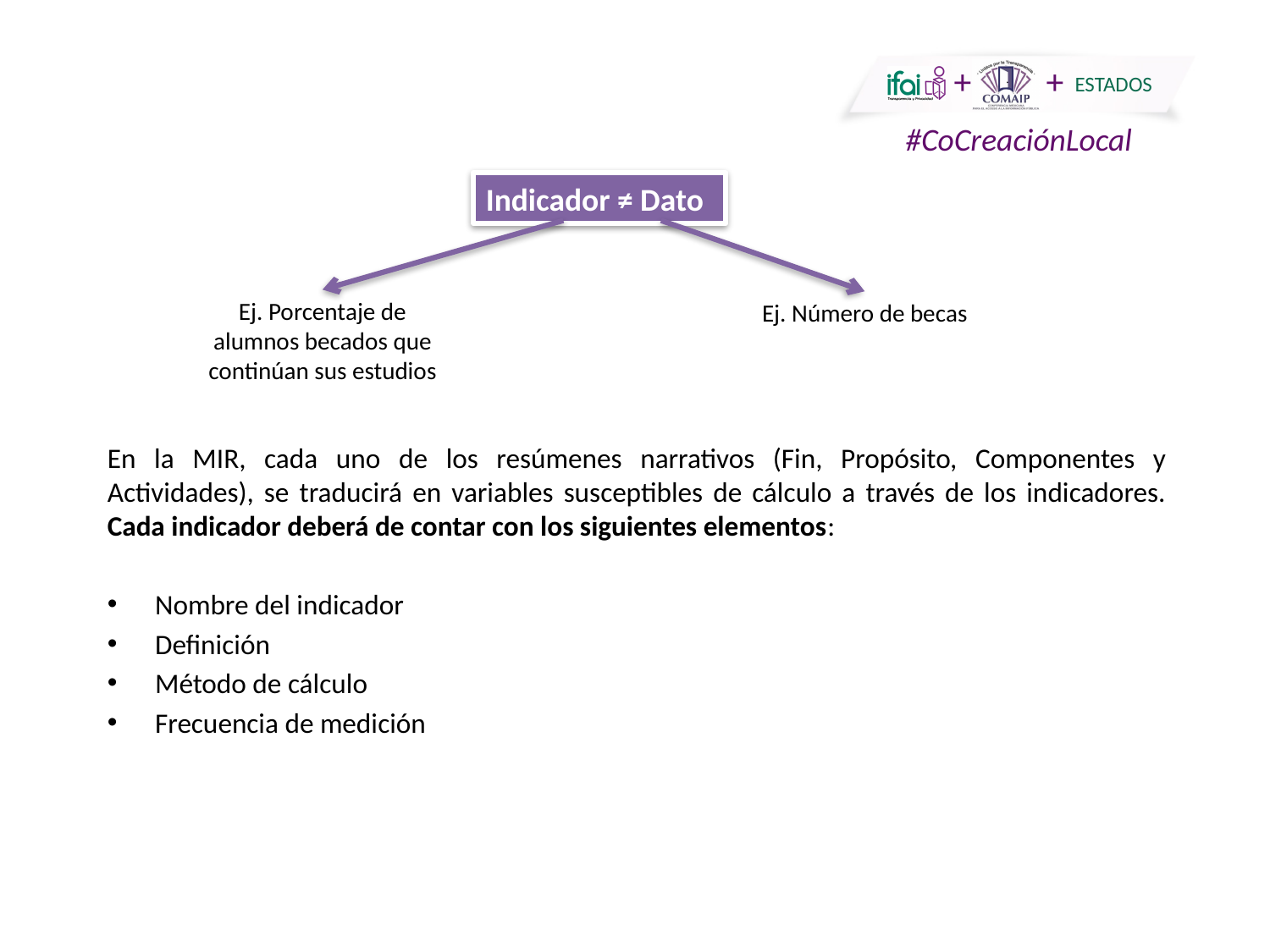

Indicador ≠ Dato
Ej. Porcentaje de alumnos becados que continúan sus estudios
Ej. Número de becas
En la MIR, cada uno de los resúmenes narrativos (Fin, Propósito, Componentes y Actividades), se traducirá en variables susceptibles de cálculo a través de los indicadores. Cada indicador deberá de contar con los siguientes elementos:

Nombre del indicador
Definición
Método de cálculo
Frecuencia de medición